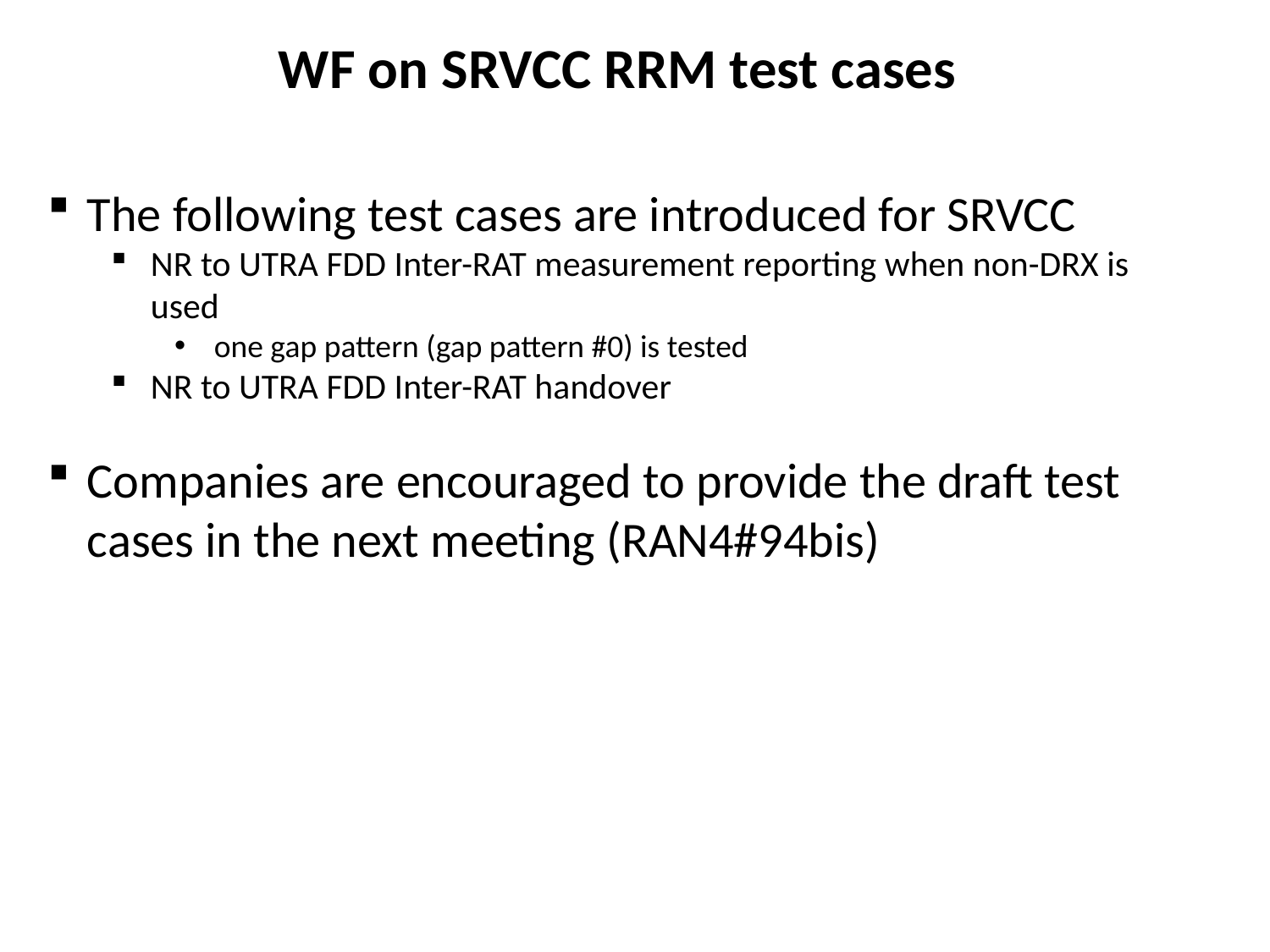

# WF on SRVCC RRM test cases
The following test cases are introduced for SRVCC
NR to UTRA FDD Inter-RAT measurement reporting when non-DRX is used
one gap pattern (gap pattern #0) is tested
NR to UTRA FDD Inter-RAT handover

Companies are encouraged to provide the draft test cases in the next meeting (RAN4#94bis)